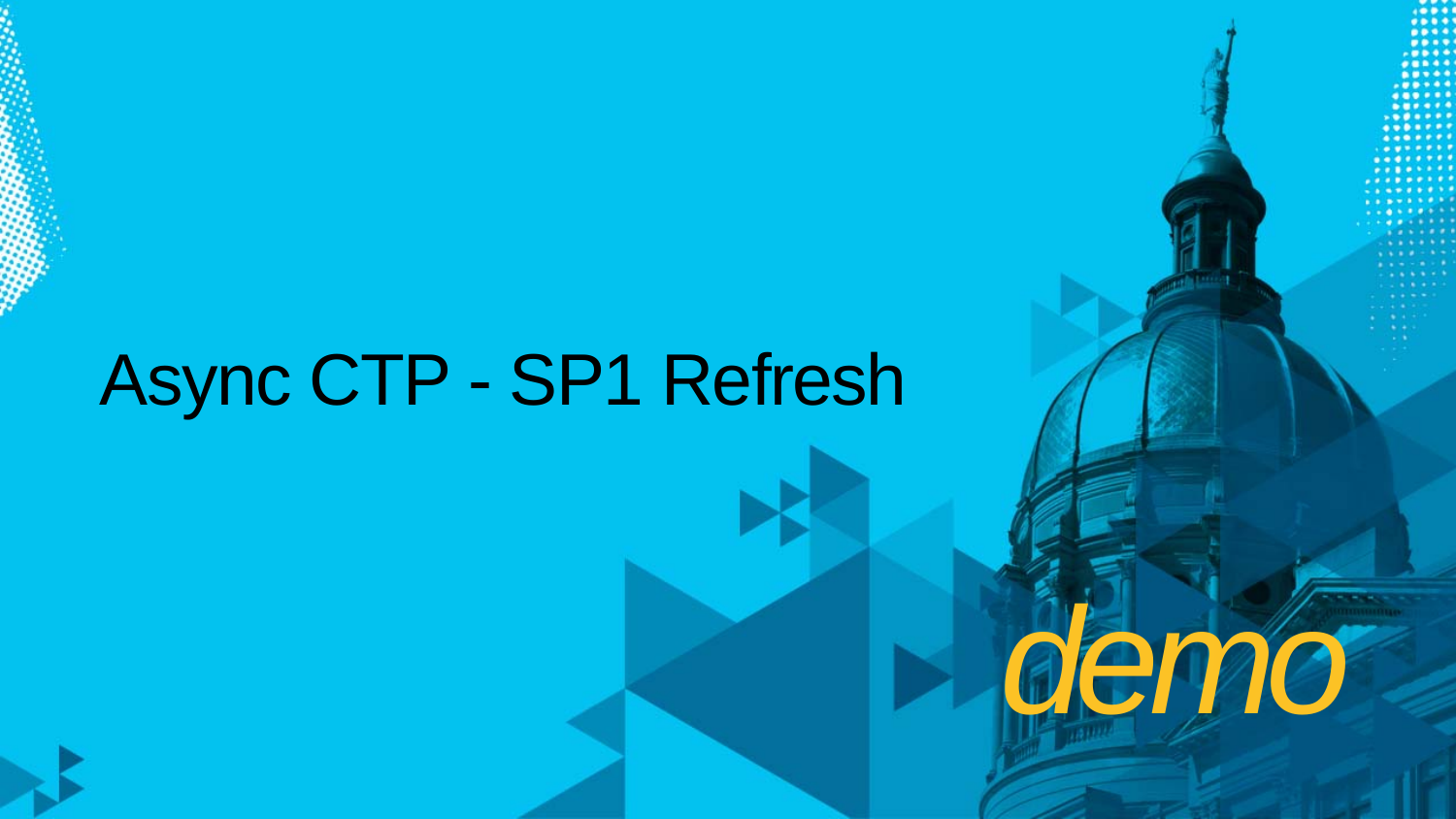

# Async CTP - SP1 Refresh
demo